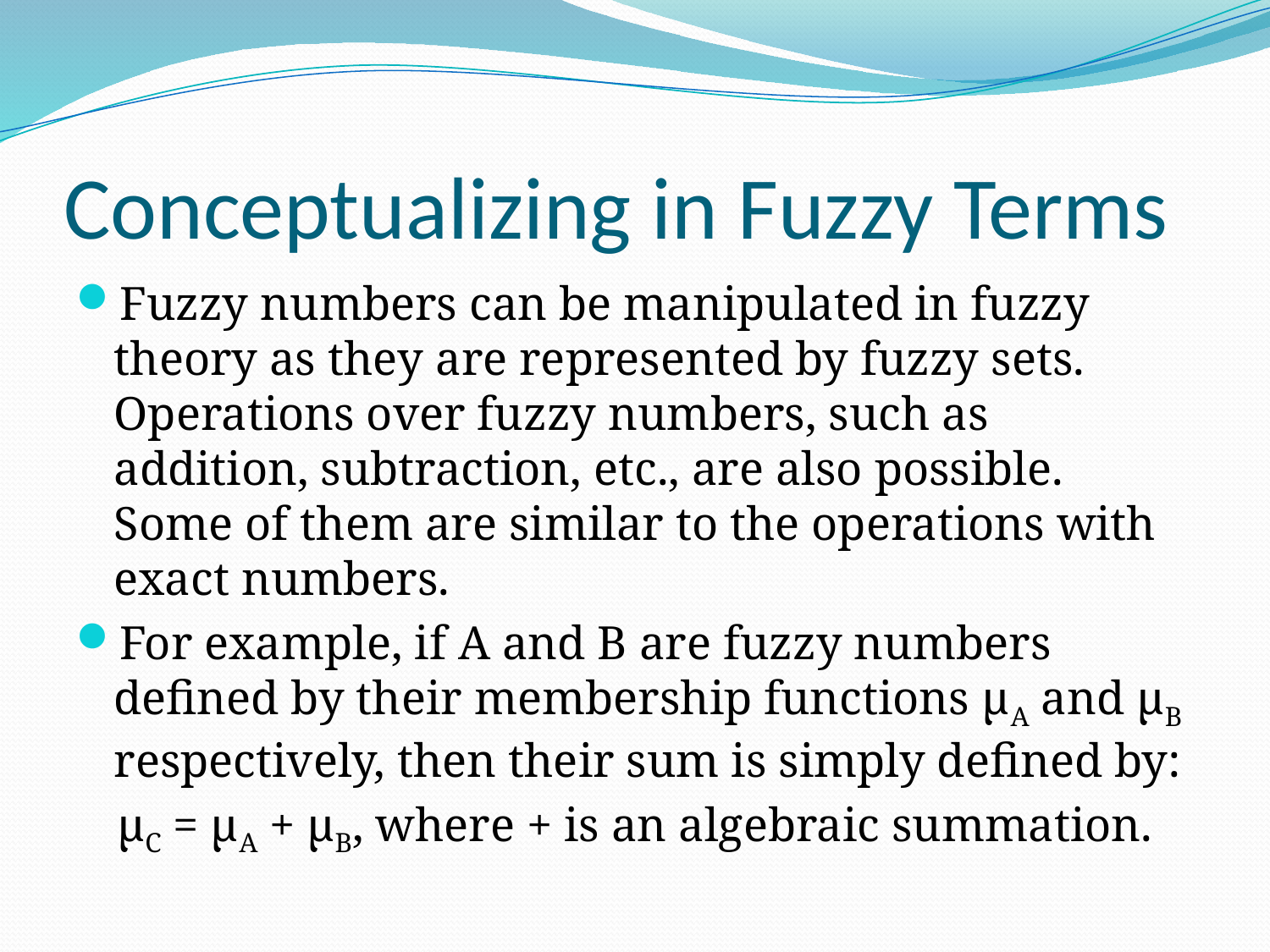

# Conceptualizing in Fuzzy Terms
Fuzzy numbers can be manipulated in fuzzy theory as they are represented by fuzzy sets. Operations over fuzzy numbers, such as addition, subtraction, etc., are also possible. Some of them are similar to the operations with exact numbers.
For example, if A and B are fuzzy numbers defined by their membership functions μA and μB respectively, then their sum is simply defined by:
μC = μA + μB, where + is an algebraic summation.